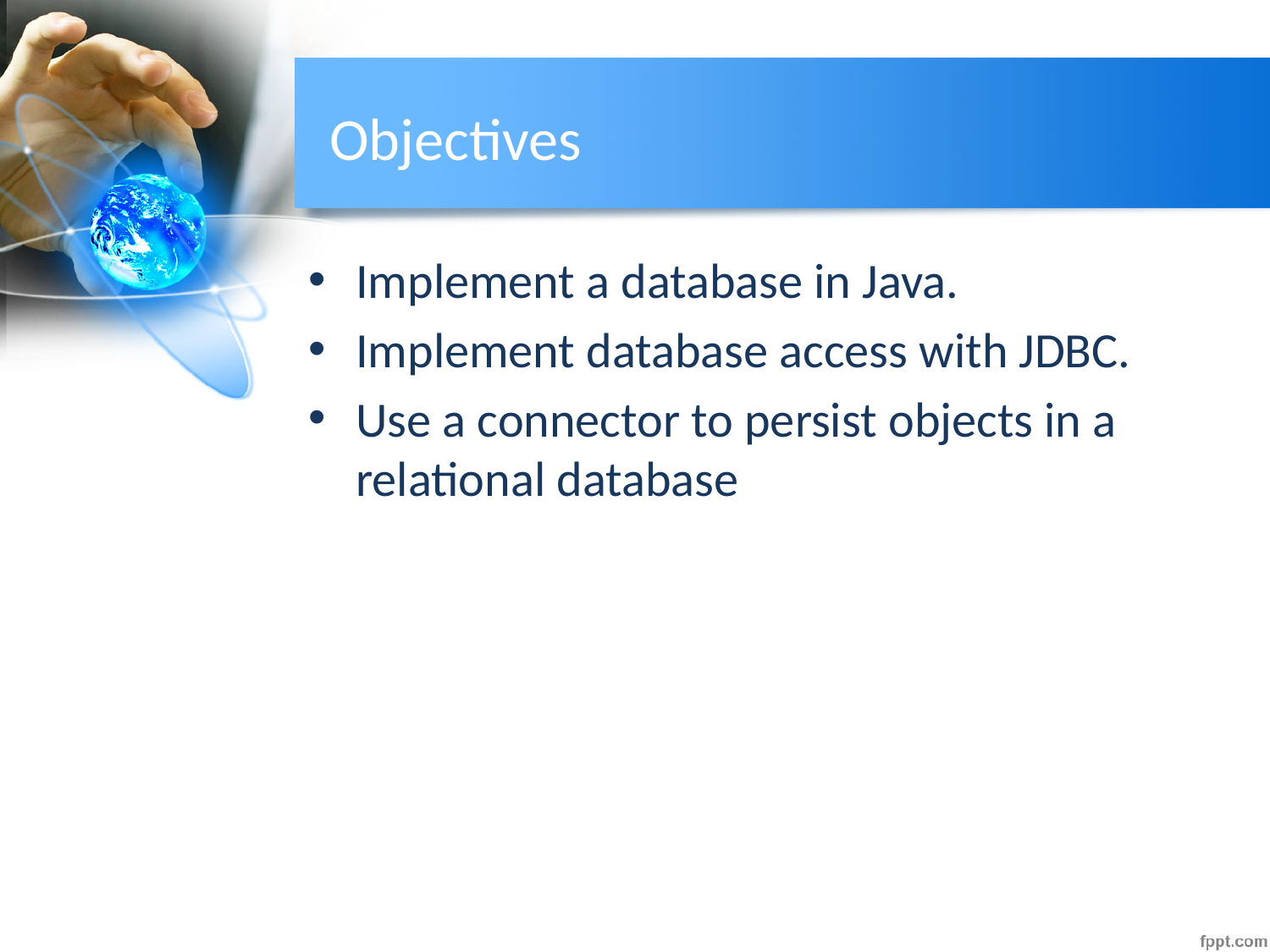

# Objectives
Implement a database in Java.
Implement database access with JDBC.
Use a connector to persist objects in a relational database